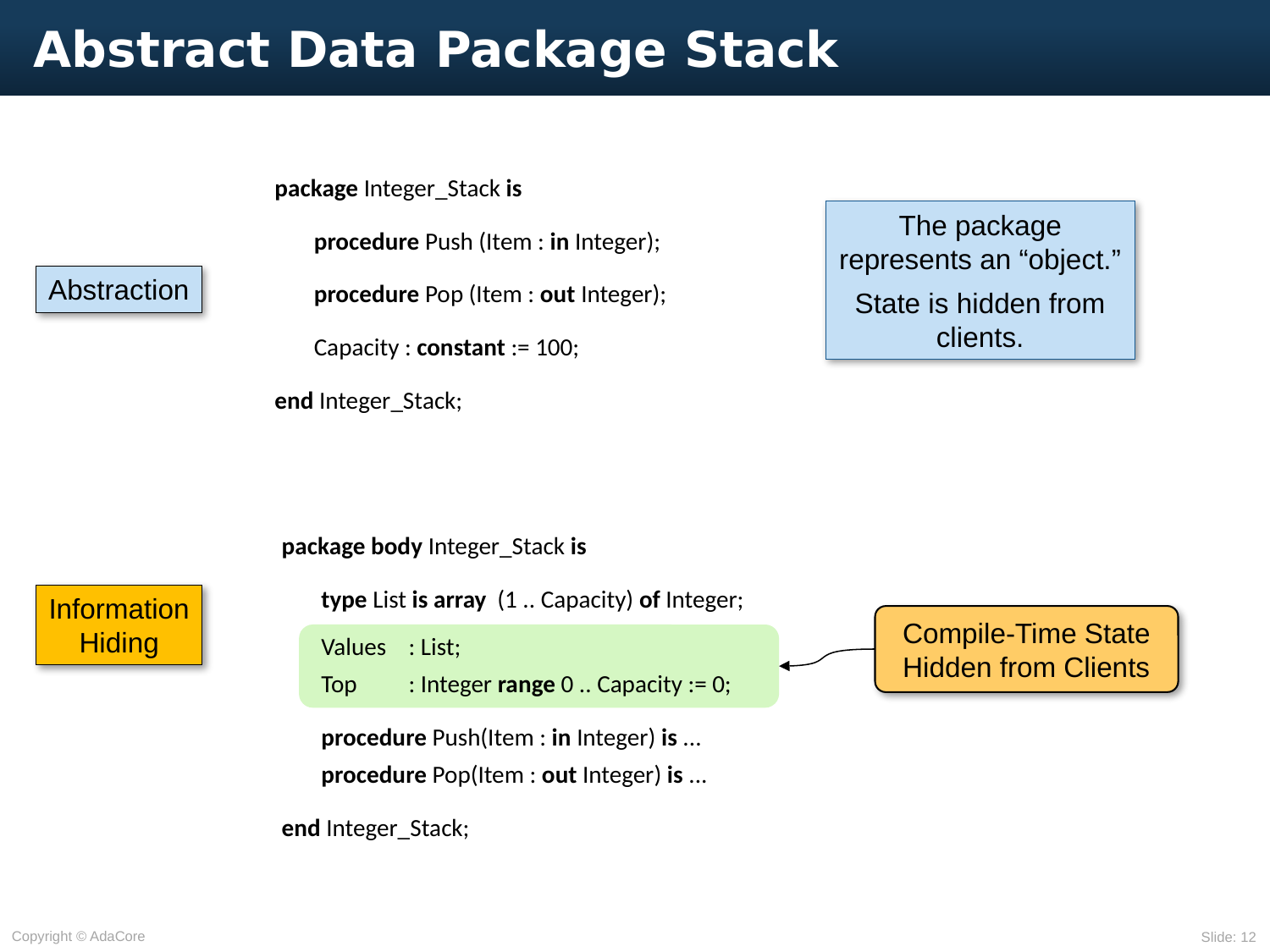

# Abstract Data Package Stack
package Integer_Stack is

	procedure Push (Item : in Integer);

	procedure Pop (Item : out Integer);

	Capacity : constant := 100;

end Integer_Stack;
The package represents an “object.”
State is hidden from clients.
Abstraction
package body Integer_Stack is

	type List is array  (1 .. Capacity) of Integer;
	Values	: List;
	Top 	: Integer range 0 .. Capacity := 0;

	procedure Push(Item : in Integer) is ...
	procedure Pop(Item : out Integer) is ...

end Integer_Stack;
Information
Hiding
Compile-Time State Hidden from Clients